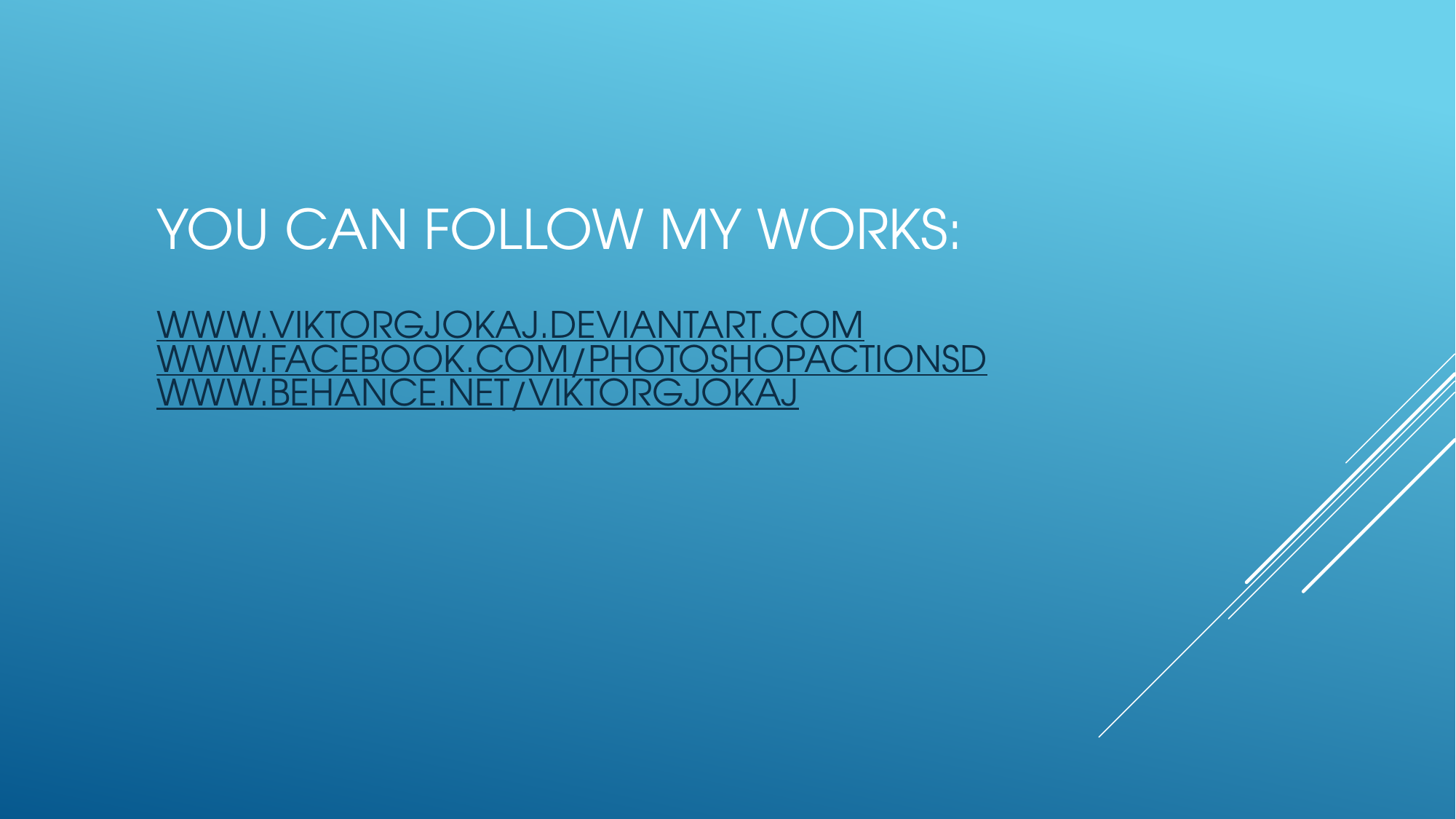

# You can follow my works: www.viktorgjokaj.deviantart.com www.facebook.com/photoshopactionsd www.behance.net/ViktorGjokaj